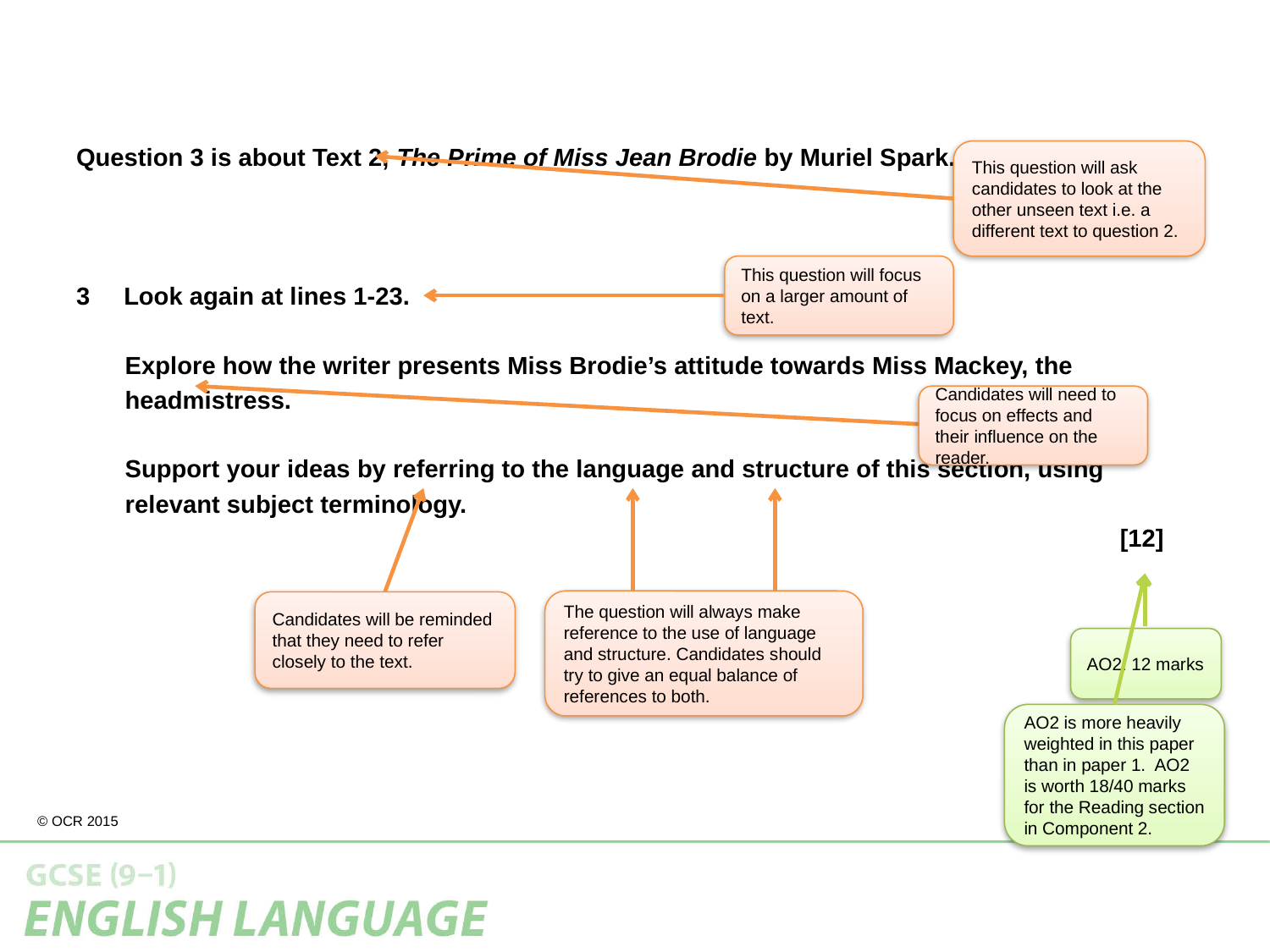

Question 3 is about Text 2, The Prime of Miss Jean Brodie by Muriel Spark.

Look again at lines 1-23.

       Explore how the writer presents Miss Brodie’s attitude towards Miss Mackey, the
       headmistress.

       Support your ideas by referring to the language and structure of this section, using
       relevant subject terminology.
								    [12]

This question will ask candidates to look at the other unseen text i.e. a different text to question 2.
This question will focus on a larger amount of text.
Candidates will need to focus on effects and their influence on the reader.

The question will always make reference to the use of language and structure. Candidates should  try to give an equal balance of references to both.

Candidates will be reminded that they need to refer closely to the text.
AO2: 12 marks
AO2 is more heavily weighted in this paper than in paper 1.  AO2 is worth 18/40 marks for the Reading section in Component 2.